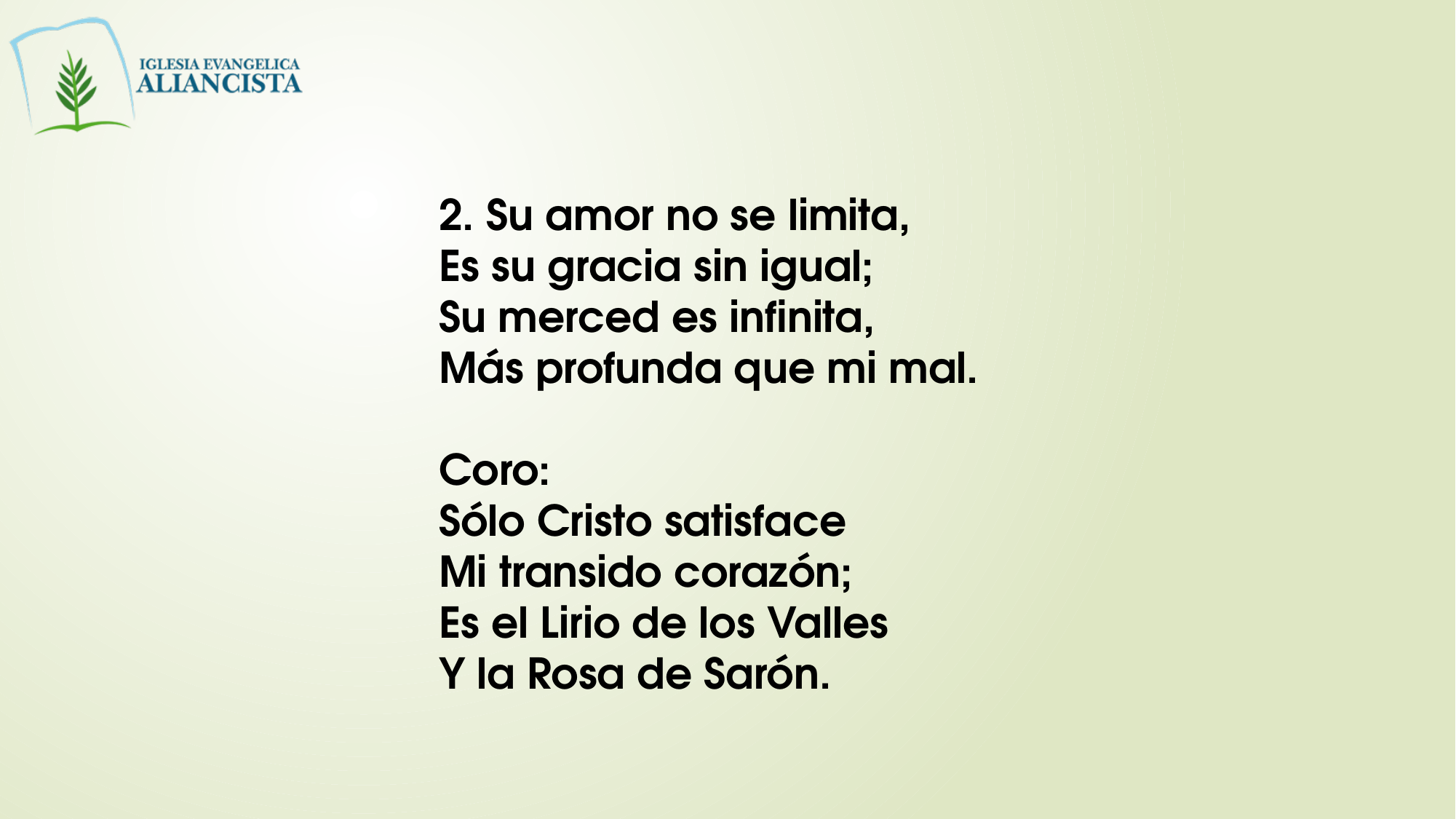

2. Su amor no se limita,
Es su gracia sin igual;
Su merced es infinita,
Más profunda que mi mal.

Coro:
Sólo Cristo satisface
Mi transido corazón;
Es el Lirio de los Valles
Y la Rosa de Sarón.